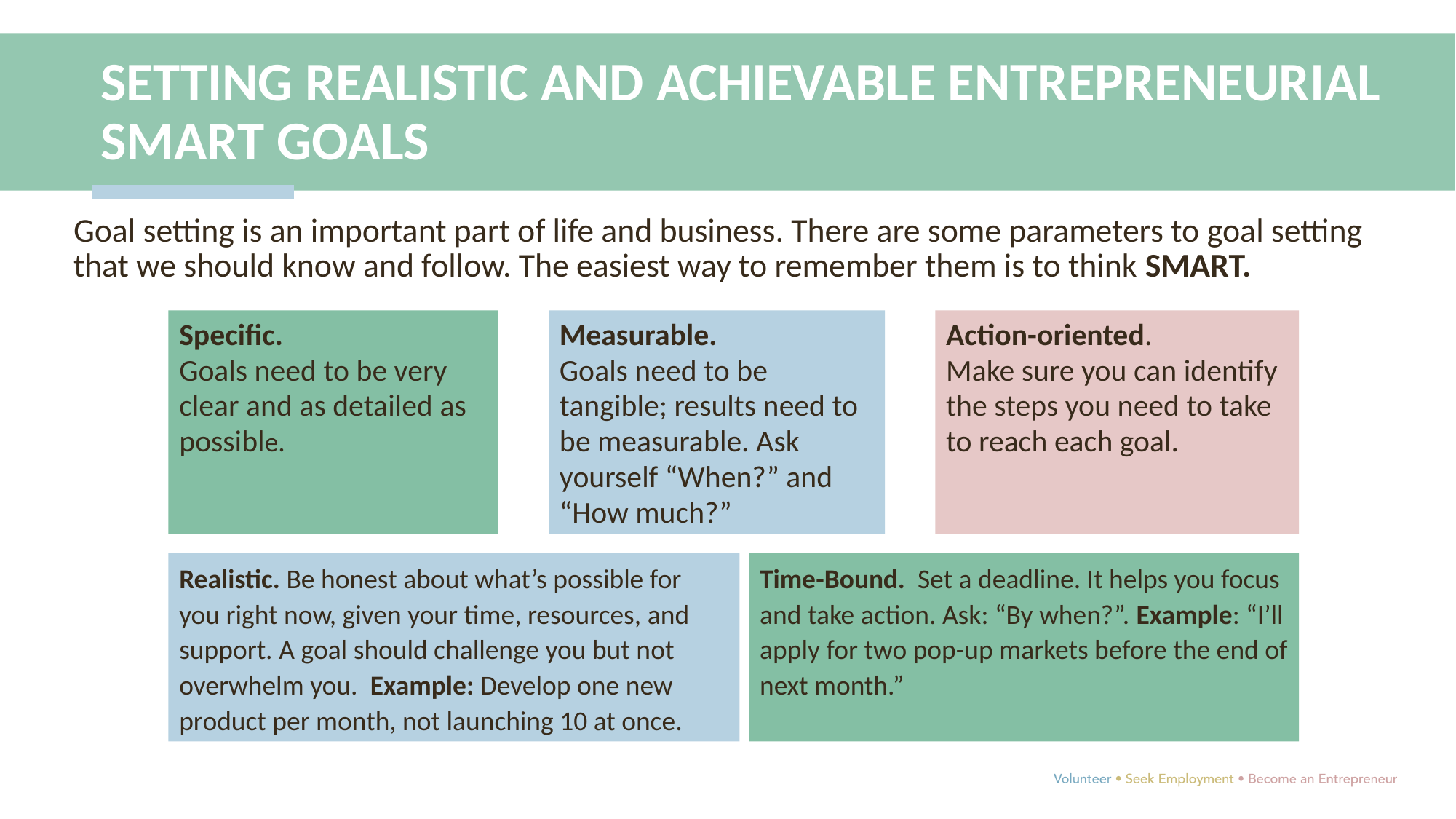

SETTING REALISTIC AND ACHIEVABLE ENTREPRENEURIAL SMART GOALS
Goal setting is an important part of life and business. There are some parameters to goal setting that we should know and follow. The easiest way to remember them is to think SMART.

Specific.
Goals need to be very clear and as detailed as possible.

Measurable.
Goals need to be tangible; results need to be measurable. Ask yourself “When?” and “How much?”
Action-oriented.
Make sure you can identify the steps you need to take to reach each goal.

Realistic. Be honest about what’s possible for you right now, given your time, resources, and support. A goal should challenge you but not overwhelm you.  Example: Develop one new product per month, not launching 10 at once.
Time-Bound.  Set a deadline. It helps you focus and take action. Ask: “By when?”. Example: “I’ll apply for two pop-up markets before the end of next month.”